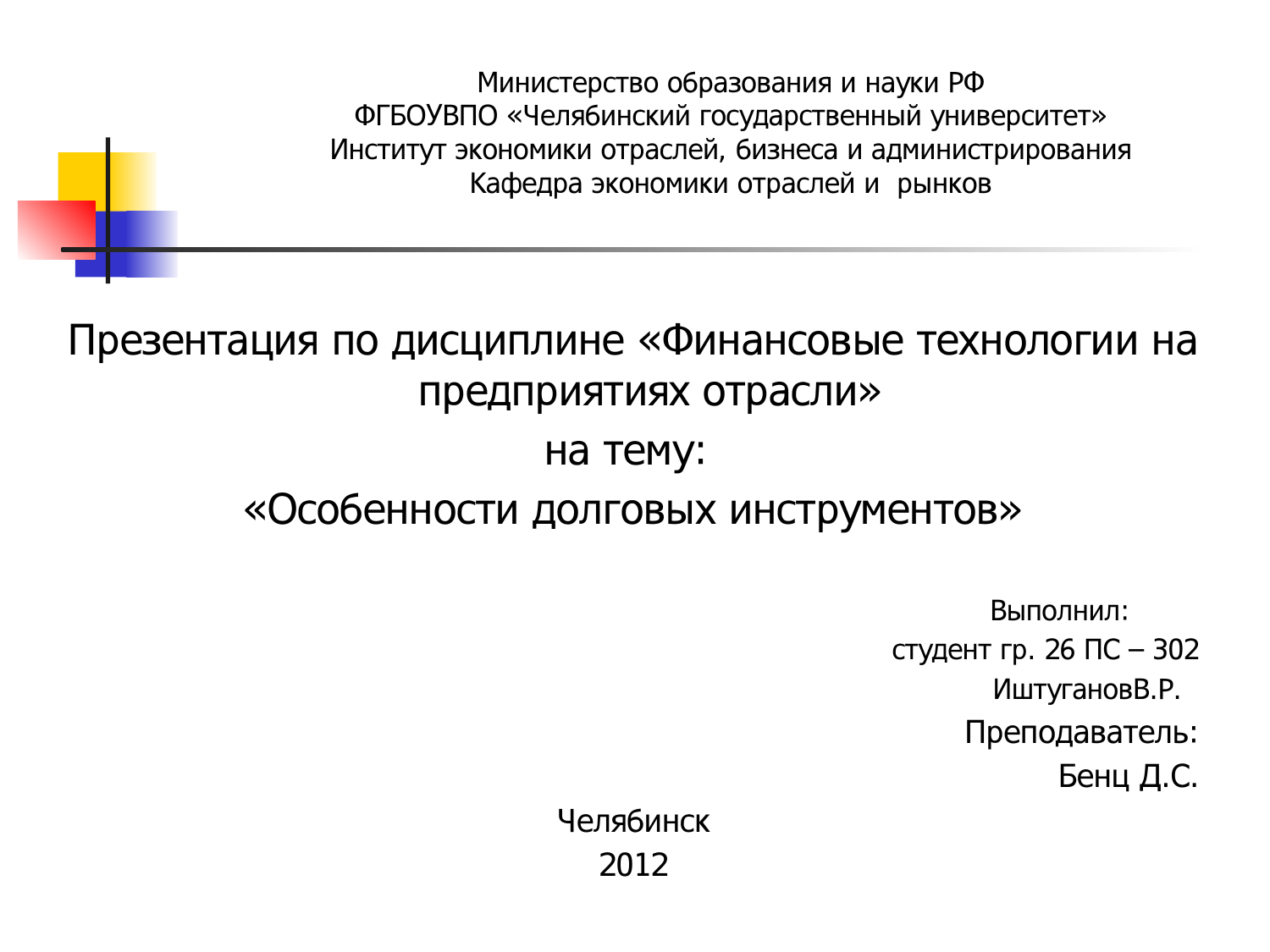

Министерство образования и науки РФ
ФГБОУВПО «Челябинский государственный университет»
Институт экономики отраслей, бизнеса и администрирования
Кафедра экономики отраслей и  рынков
Презентация по дисциплине «Финансовые технологии на предприятиях отрасли»
на тему:
«Особенности долговых инструментов»

Выполнил:
студент гр. 26 ПС – 302
ИштугановВ.Р.
Преподаватель:
Бенц Д.С.
Челябинск
2012